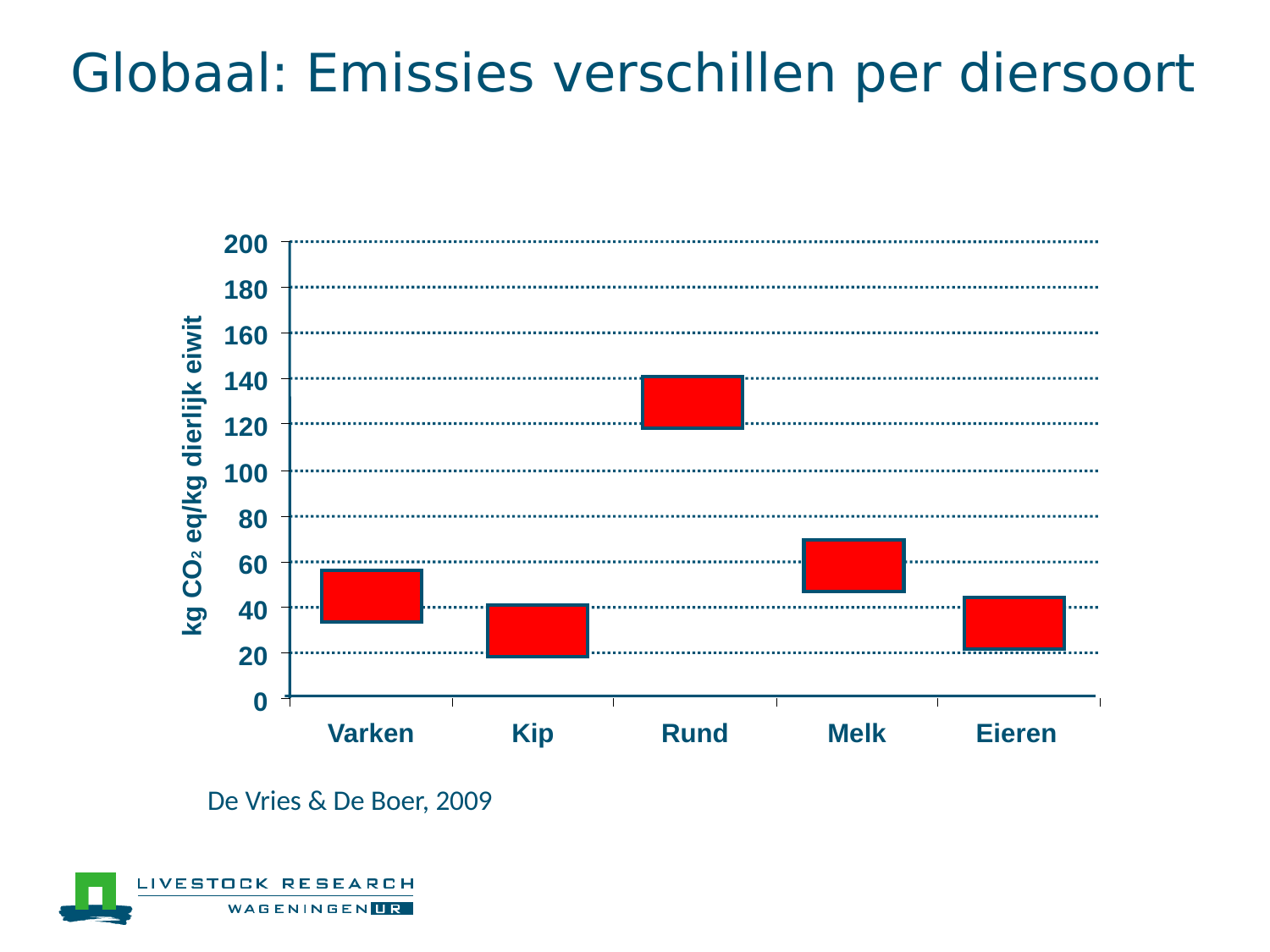

# Globaal: Emissies verschillen per diersoort

200

180

160

140

120

kg CO2 eq/kg dierlijk eiwit
100

80

60

40

20

0

Varken
Kip
Rund
Melk
Eieren
De Vries & De Boer, 2009